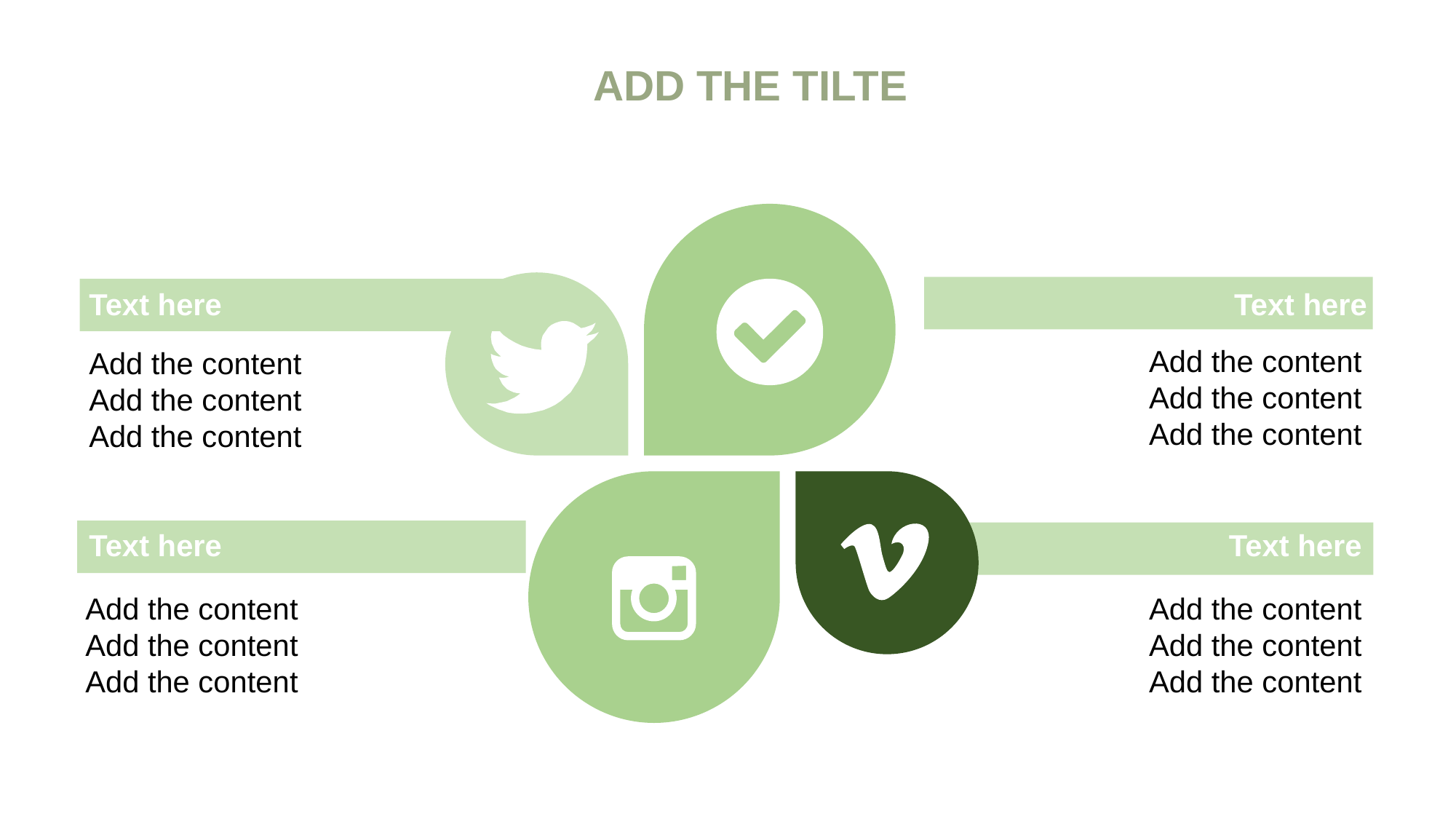

ADD THE TILTE

Text here
Add the content
Add the content
Add the content

Text here
Add the content
Add the content
Add the content

Text here
Add the content
Add the content
Add the content

Text here

Add the content
Add the content
Add the content